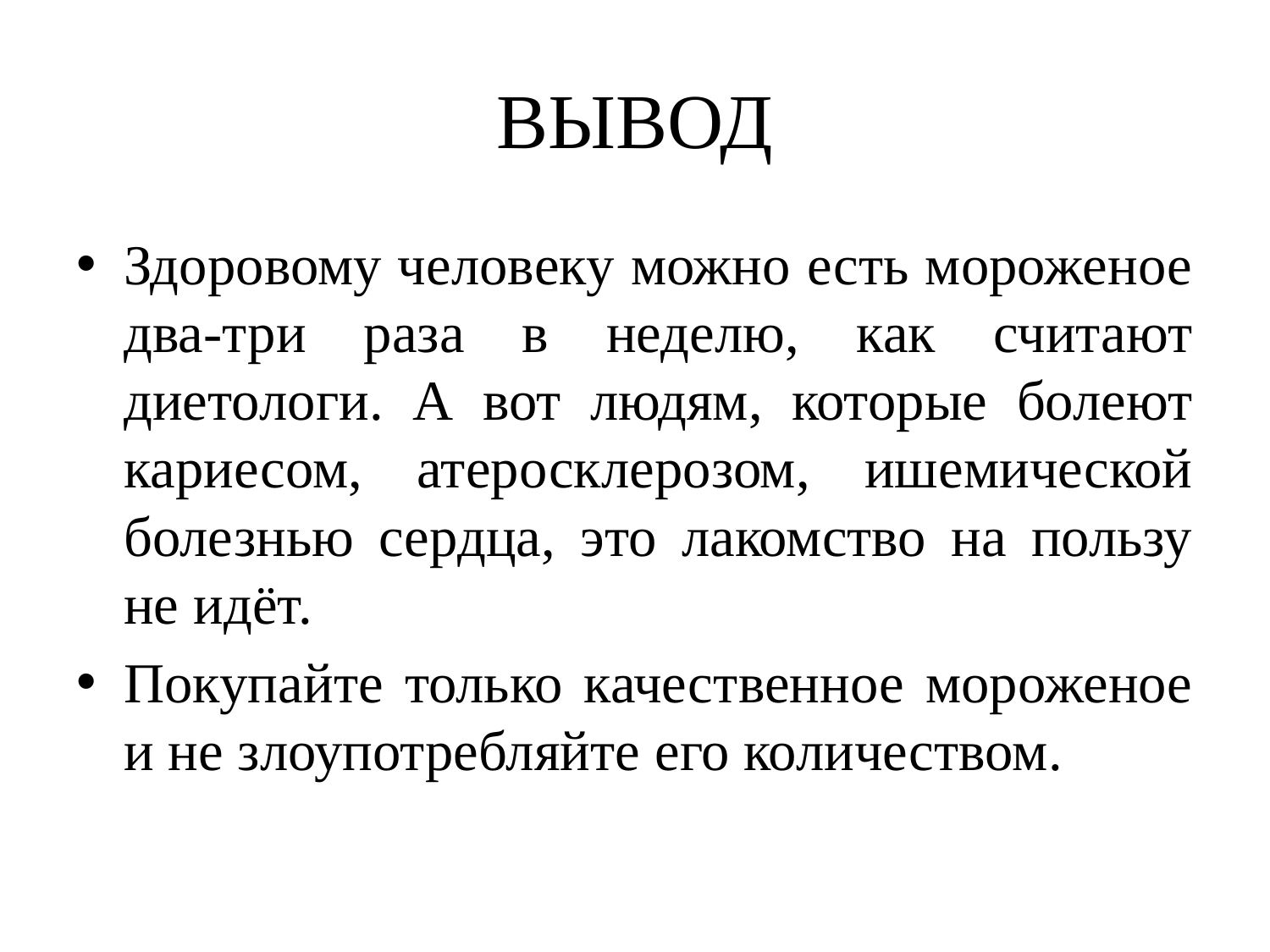

# ВЫВОД
Здоровому человеку можно есть мороженое два-три раза в неделю, как считают диетологи. А вот людям, которые болеют кариесом, атеросклерозом, ишемической болезнью сердца, это лакомство на пользу не идёт.
Покупайте только качественное мороженое и не злоупотребляйте его количеством.